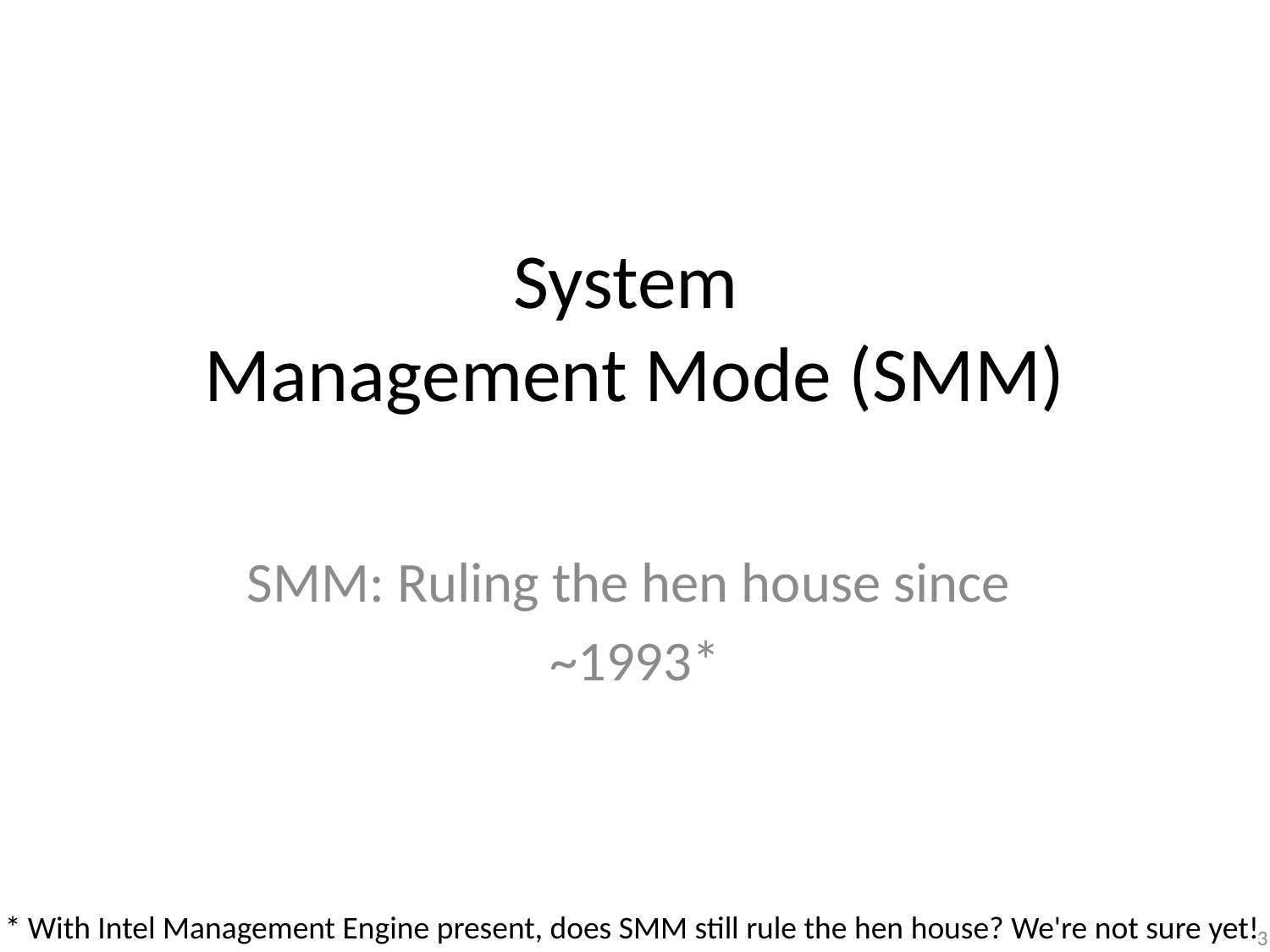

# System Management Mode (SMM)
SMM: Ruling the hen house since
~1993*
* With Intel Management Engine present, does SMM still rule the hen house? We're not sure yet!
3